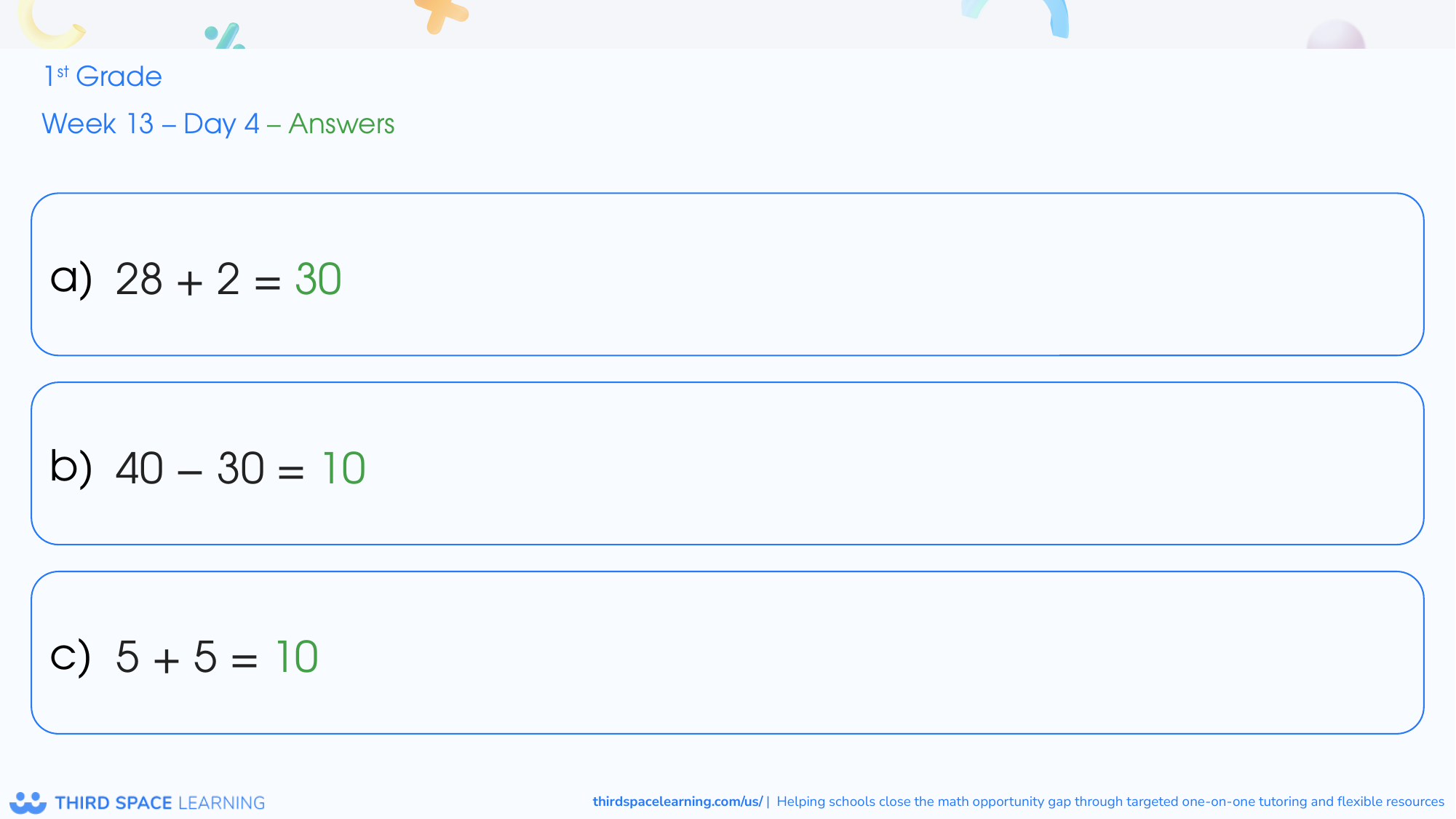

1st Grade
Week 13 – Day 4 – Answers
28 + 2 = 30
40 − 30 = 10
5 + 5 = 10